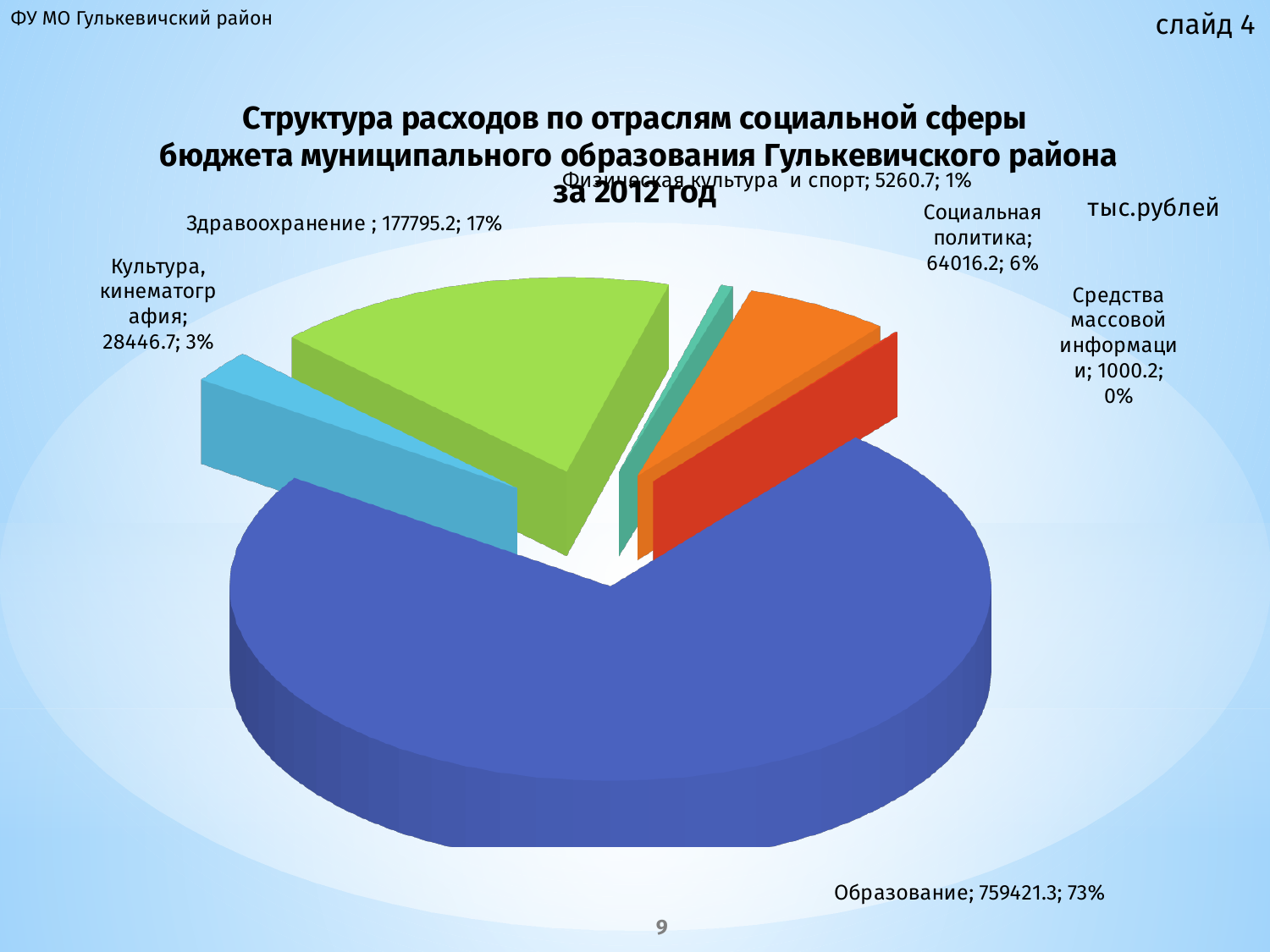

слайд 4
ФУ МО Гулькевичский район

[unsupported chart]

9